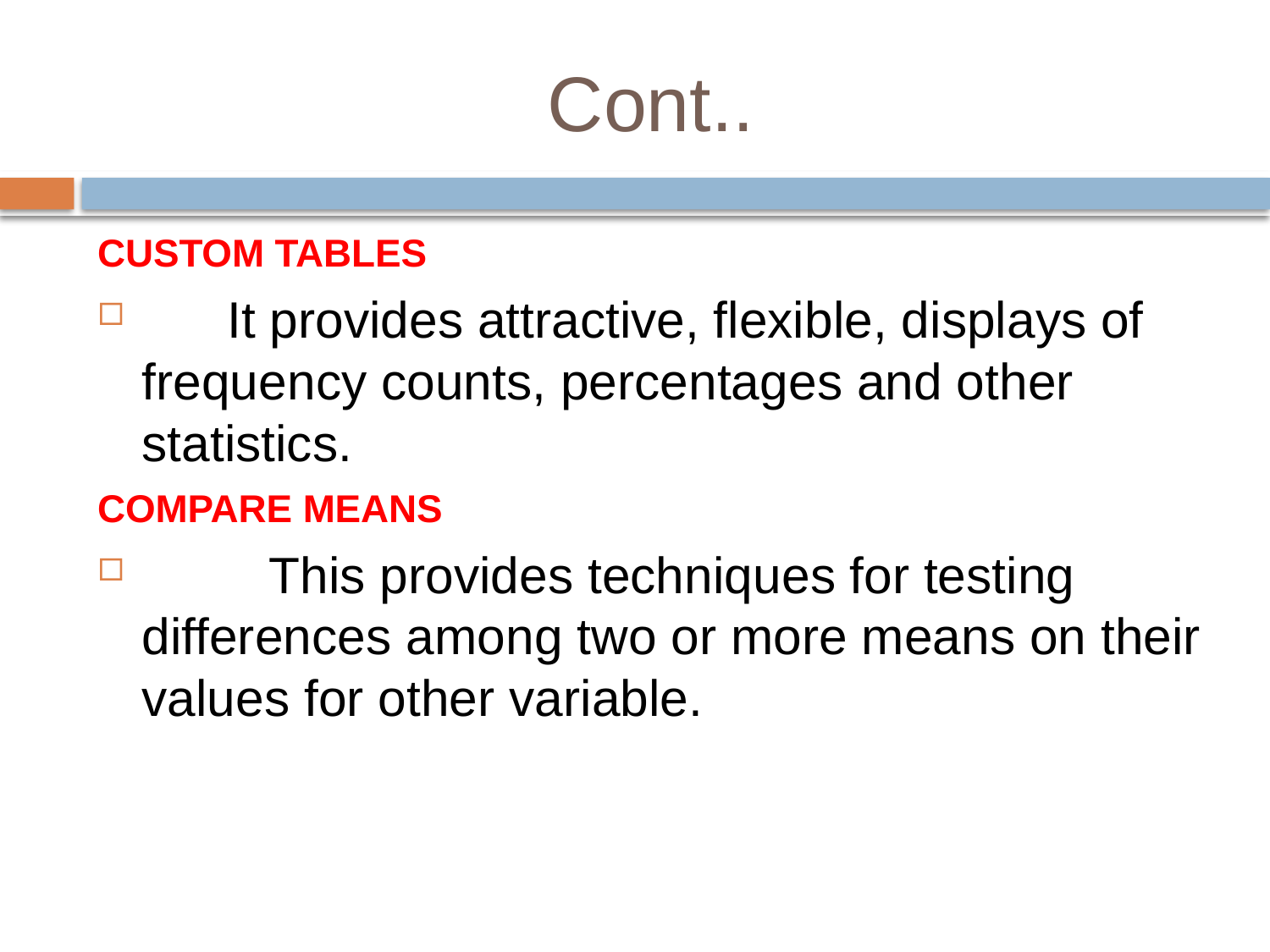

# Cont..
CUSTOM TABLES
      It provides attractive, flexible, displays of frequency counts, percentages and other statistics.
COMPARE MEANS
	This provides techniques for testing differences among two or more means on their values for other variable.